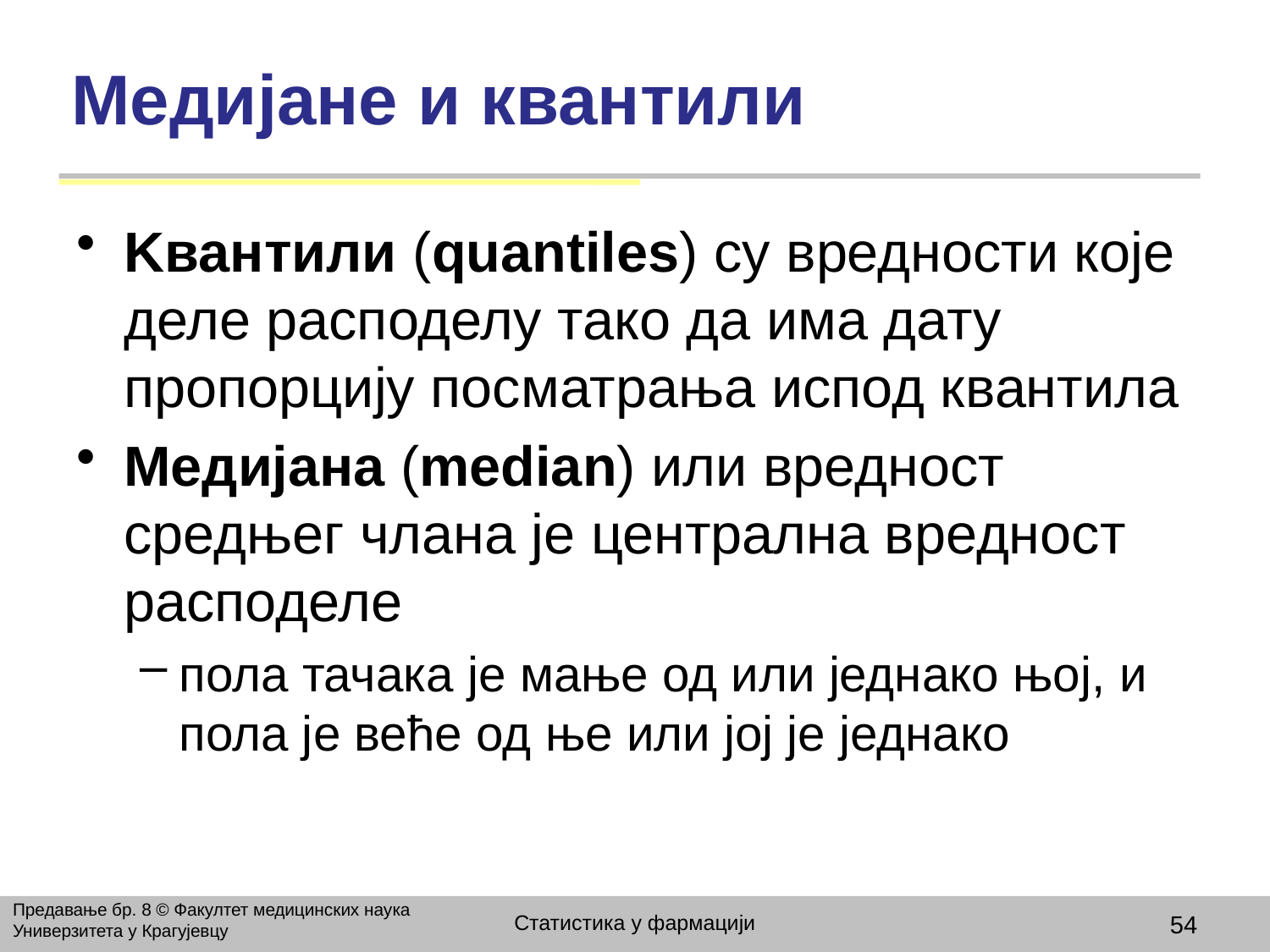

# Медијане и квантили
Kвантили (quantiles) су вредности које деле расподелу тако да има дату пропорцију посматрања испод квантила
Медијана (median) или вредност средњег члана је централна вредност расподеле
пола тачака је мање од или једнако њој, и пола је веће од ње или јој је једнако
Предавање бр. 8 © Факултет медицинских наука Универзитета у Крагујевцу
Статистика у фармацији
54